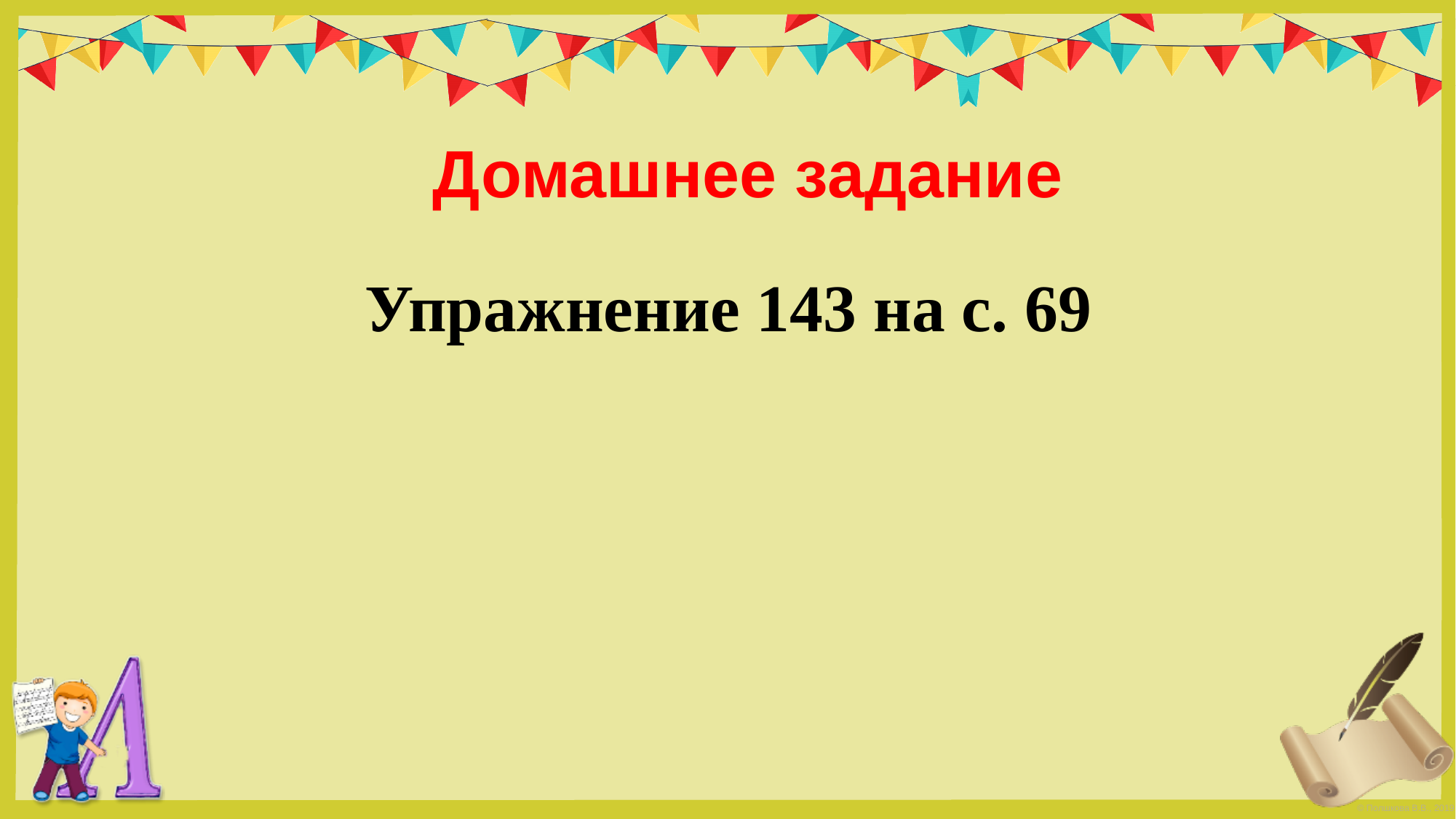

# Домашнее задание
Упражнение 143 на с. 69